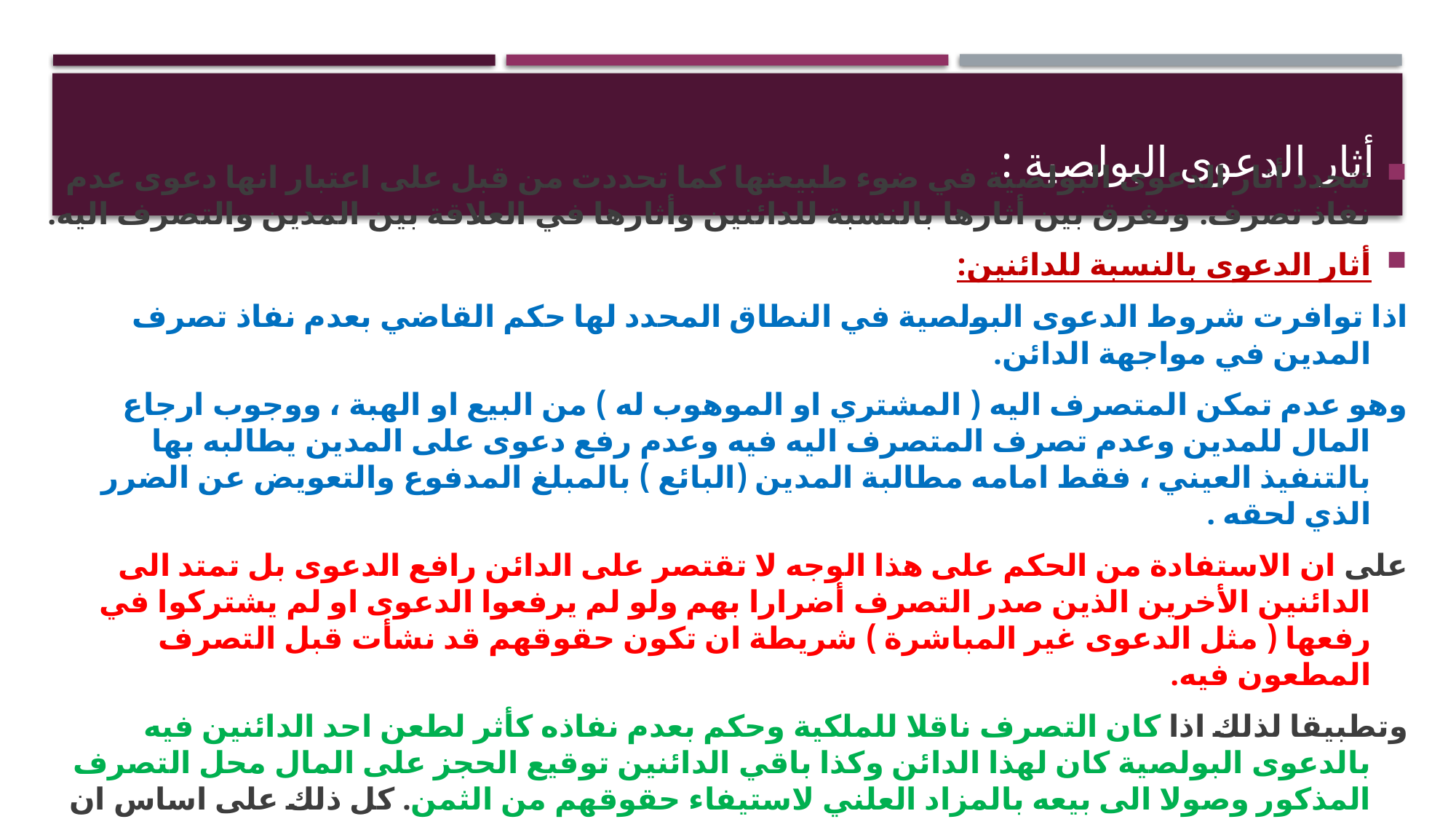

# أثار الدعوى البولصية :

تتجدد أثار الدعوى البولصية في ضوء طبيعتها كما تحددت من قبل على اعتبار انها دعوى عدم نفاذ تصرف. ونفرق بين أثارها بالنسبة للدائنين وأثارها في العلاقة بين المدين والتصرف اليه.
أثار الدعوى بالنسبة للدائنين:
اذا توافرت شروط الدعوى البولصية في النطاق المحدد لها حكم القاضي بعدم نفاذ تصرف المدين في مواجهة الدائن.
وهو عدم تمكن المتصرف اليه ( المشتري او الموهوب له ) من البيع او الهبة ، ووجوب ارجاع المال للمدين وعدم تصرف المتصرف اليه فيه وعدم رفع دعوى على المدين يطالبه بها بالتنفيذ العيني ، فقط امامه مطالبة المدين (البائع ) بالمبلغ المدفوع والتعويض عن الضرر الذي لحقه .
على ان الاستفادة من الحكم على هذا الوجه لا تقتصر على الدائن رافع الدعوى بل تمتد الى الدائنين الأخرين الذين صدر التصرف أضرارا بهم ولو لم يرفعوا الدعوى او لم يشتركوا في رفعها ( مثل الدعوى غير المباشرة ) شريطة ان تكون حقوقهم قد نشأت قبل التصرف المطعون فيه.
وتطبيقا لذلك اذا كان التصرف ناقلا للملكية وحكم بعدم نفاذه كأثر لطعن احد الدائنين فيه بالدعوى البولصية كان لهذا الدائن وكذا باقي الدائنين توقيع الحجز على المال محل التصرف المذكور وصولا الى بيعه بالمزاد العلني لاستيفاء حقوقهم من الثمن. كل ذلك على اساس ان الملكية ما زالت للمدين.